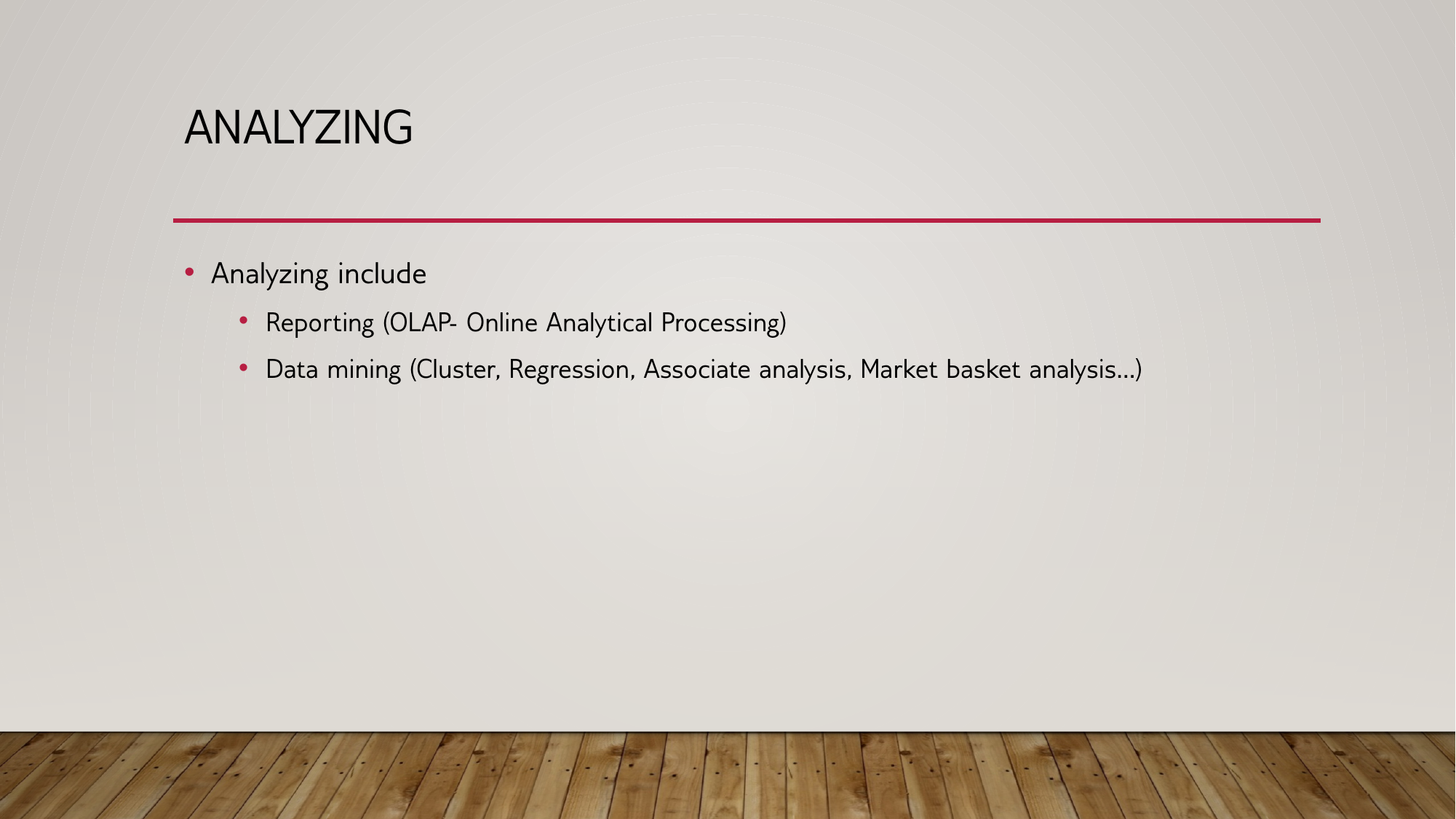

# Analyzing
Analyzing include
Reporting (OLAP- Online Analytical Processing)
Data mining (Cluster, Regression, Associate analysis, Market basket analysis…)